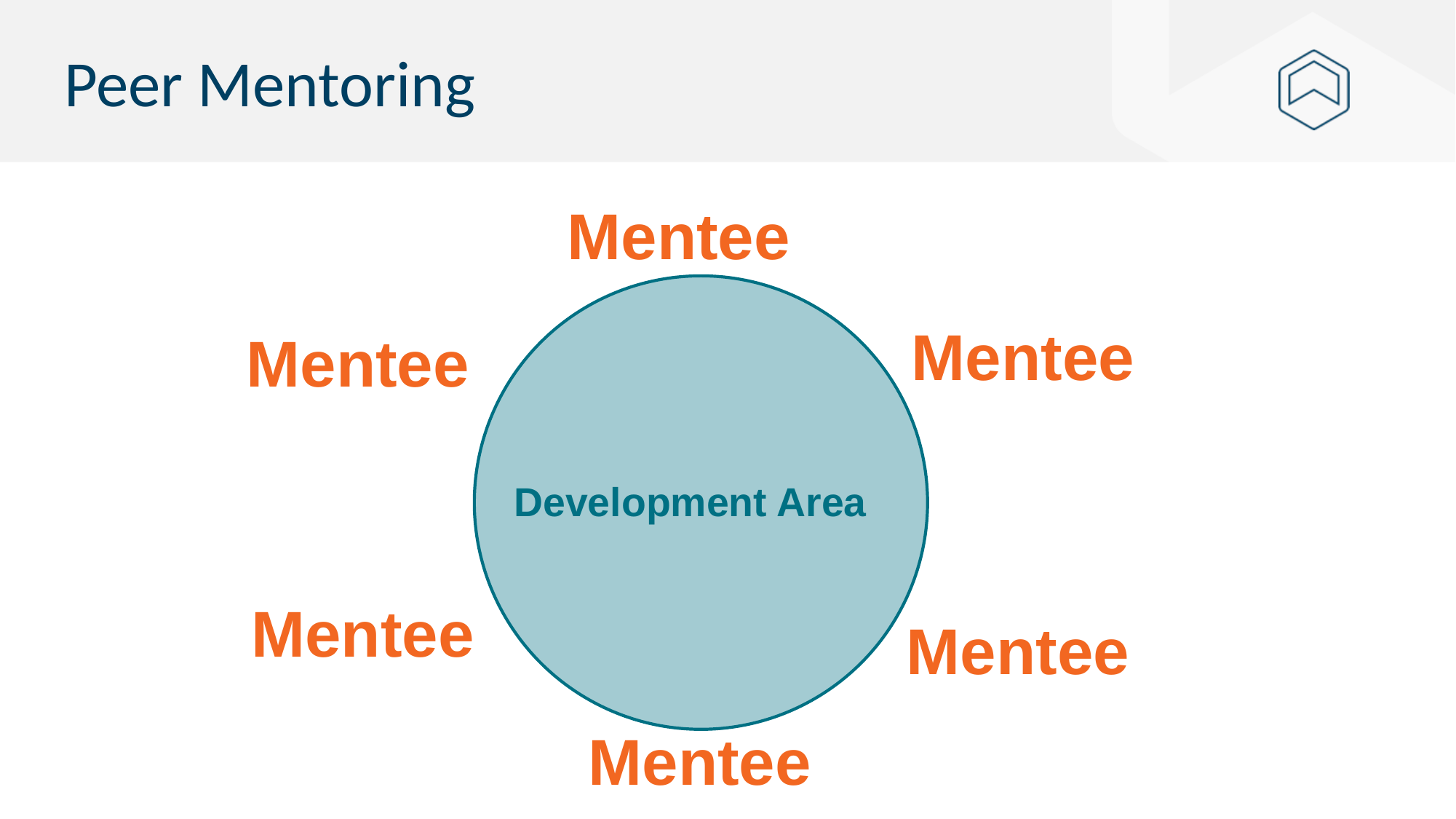

# Peer Mentoring
Mentee

Mentee
Mentee
Development Area
Mentee
Mentee
Mentee